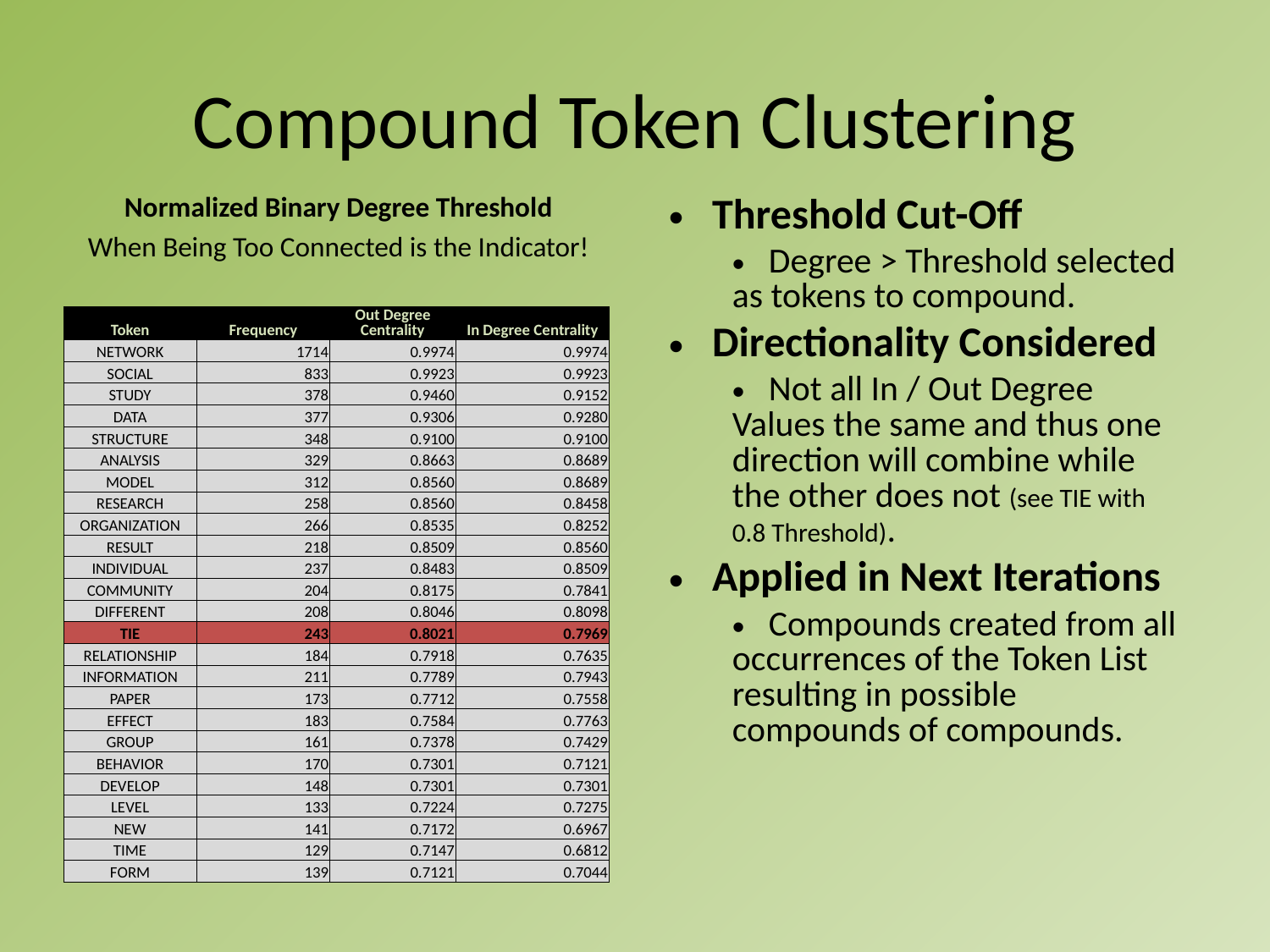

# Compound Token Clustering
Normalized Binary Degree Threshold
When Being Too Connected is the Indicator!
   Threshold Cut-Off
   Degree > Threshold selected as tokens to compound.
   Directionality Considered
   Not all In / Out Degree Values the same and thus one direction will combine while the other does not (see TIE with 0.8 Threshold).
   Applied in Next Iterations
   Compounds created from all occurrences of the Token List resulting in possible compounds of compounds.
| Token | Frequency | Out Degree Centrality | In Degree Centrality |
| --- | --- | --- | --- |
| NETWORK | 1714 | 0.9974 | 0.9974 |
| SOCIAL | 833 | 0.9923 | 0.9923 |
| STUDY | 378 | 0.9460 | 0.9152 |
| DATA | 377 | 0.9306 | 0.9280 |
| STRUCTURE | 348 | 0.9100 | 0.9100 |
| ANALYSIS | 329 | 0.8663 | 0.8689 |
| MODEL | 312 | 0.8560 | 0.8689 |
| RESEARCH | 258 | 0.8560 | 0.8458 |
| ORGANIZATION | 266 | 0.8535 | 0.8252 |
| RESULT | 218 | 0.8509 | 0.8560 |
| INDIVIDUAL | 237 | 0.8483 | 0.8509 |
| COMMUNITY | 204 | 0.8175 | 0.7841 |
| DIFFERENT | 208 | 0.8046 | 0.8098 |
| TIE | 243 | 0.8021 | 0.7969 |
| RELATIONSHIP | 184 | 0.7918 | 0.7635 |
| INFORMATION | 211 | 0.7789 | 0.7943 |
| PAPER | 173 | 0.7712 | 0.7558 |
| EFFECT | 183 | 0.7584 | 0.7763 |
| GROUP | 161 | 0.7378 | 0.7429 |
| BEHAVIOR | 170 | 0.7301 | 0.7121 |
| DEVELOP | 148 | 0.7301 | 0.7301 |
| LEVEL | 133 | 0.7224 | 0.7275 |
| NEW | 141 | 0.7172 | 0.6967 |
| TIME | 129 | 0.7147 | 0.6812 |
| FORM | 139 | 0.7121 | 0.7044 |